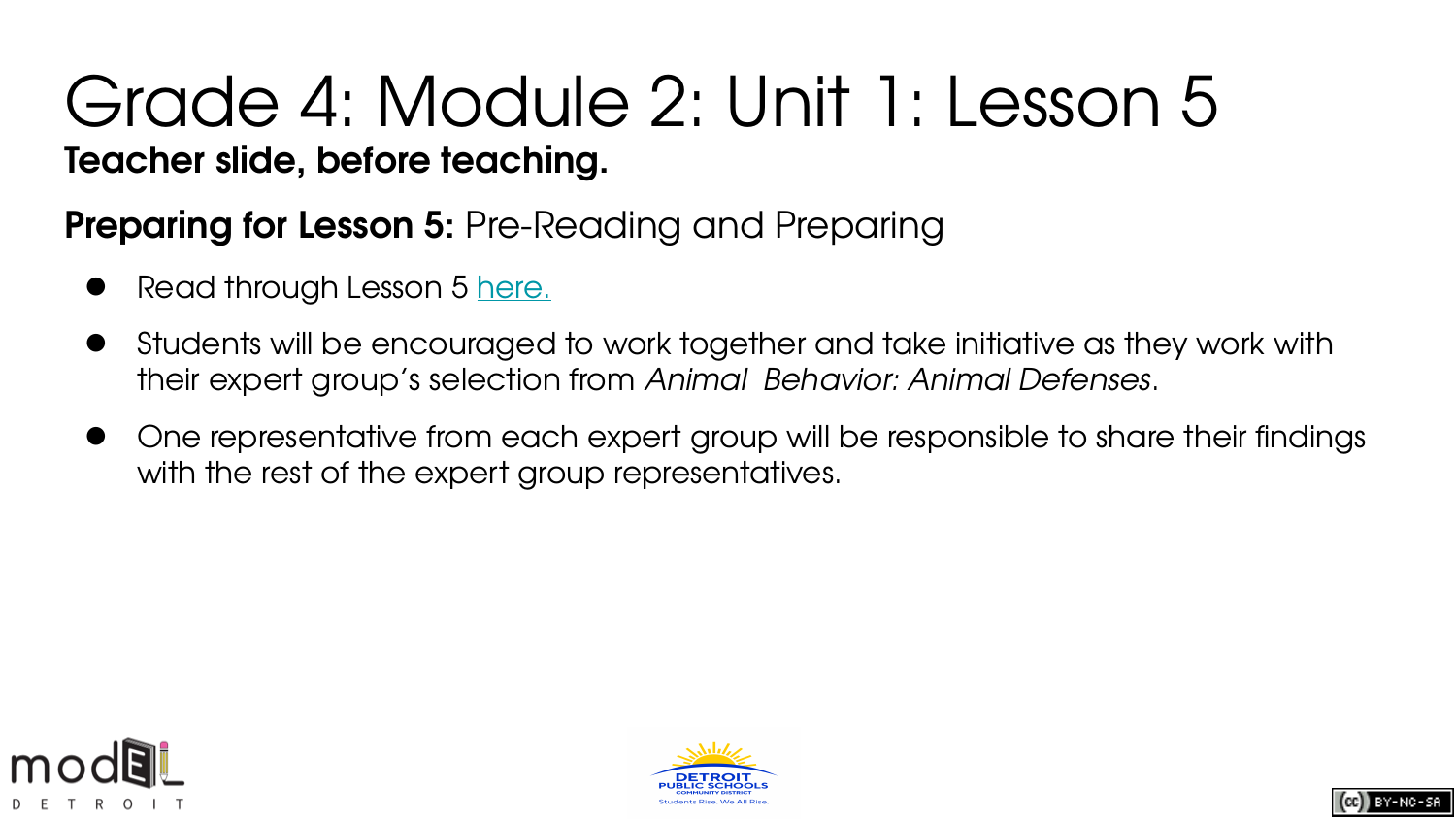

# Grade 4: Module 2: Unit 1: Lesson 5
Teacher slide, before teaching.
Preparing for Lesson 5: Pre-Reading and Preparing

Read through Lesson 5 here.
Students will be encouraged to work together and take initiative as they work with their expert group’s selection from Animal  Behavior: Animal Defenses.
One representative from each expert group will be responsible to share their findings with the rest of the expert group representatives.